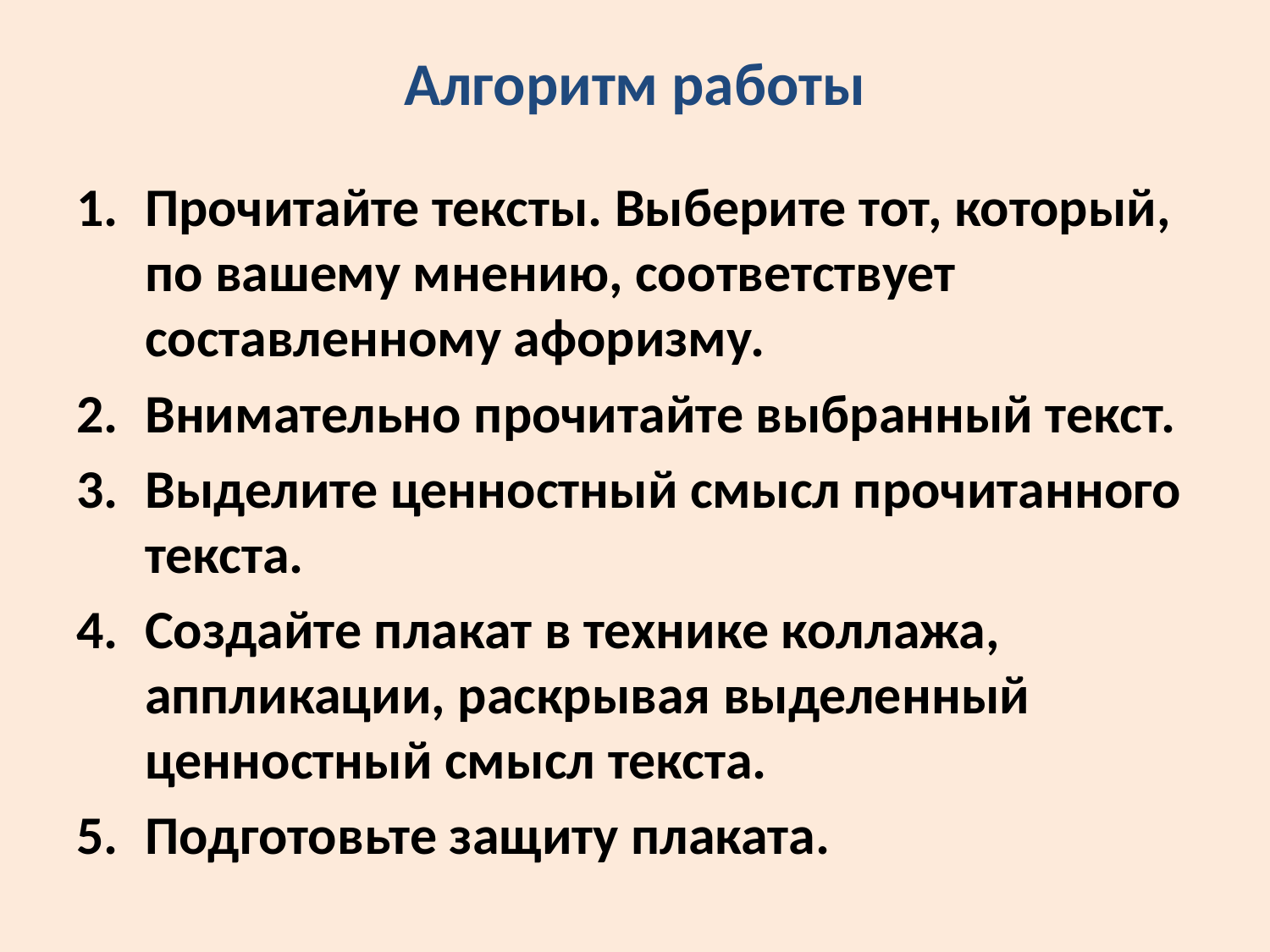

# Алгоритм работы
Прочитайте тексты. Выберите тот, который, по вашему мнению, соответствует составленному афоризму.
Внимательно прочитайте выбранный текст.
Выделите ценностный смысл прочитанного текста.
Создайте плакат в технике коллажа, аппликации, раскрывая выделенный ценностный смысл текста.
Подготовьте защиту плаката.